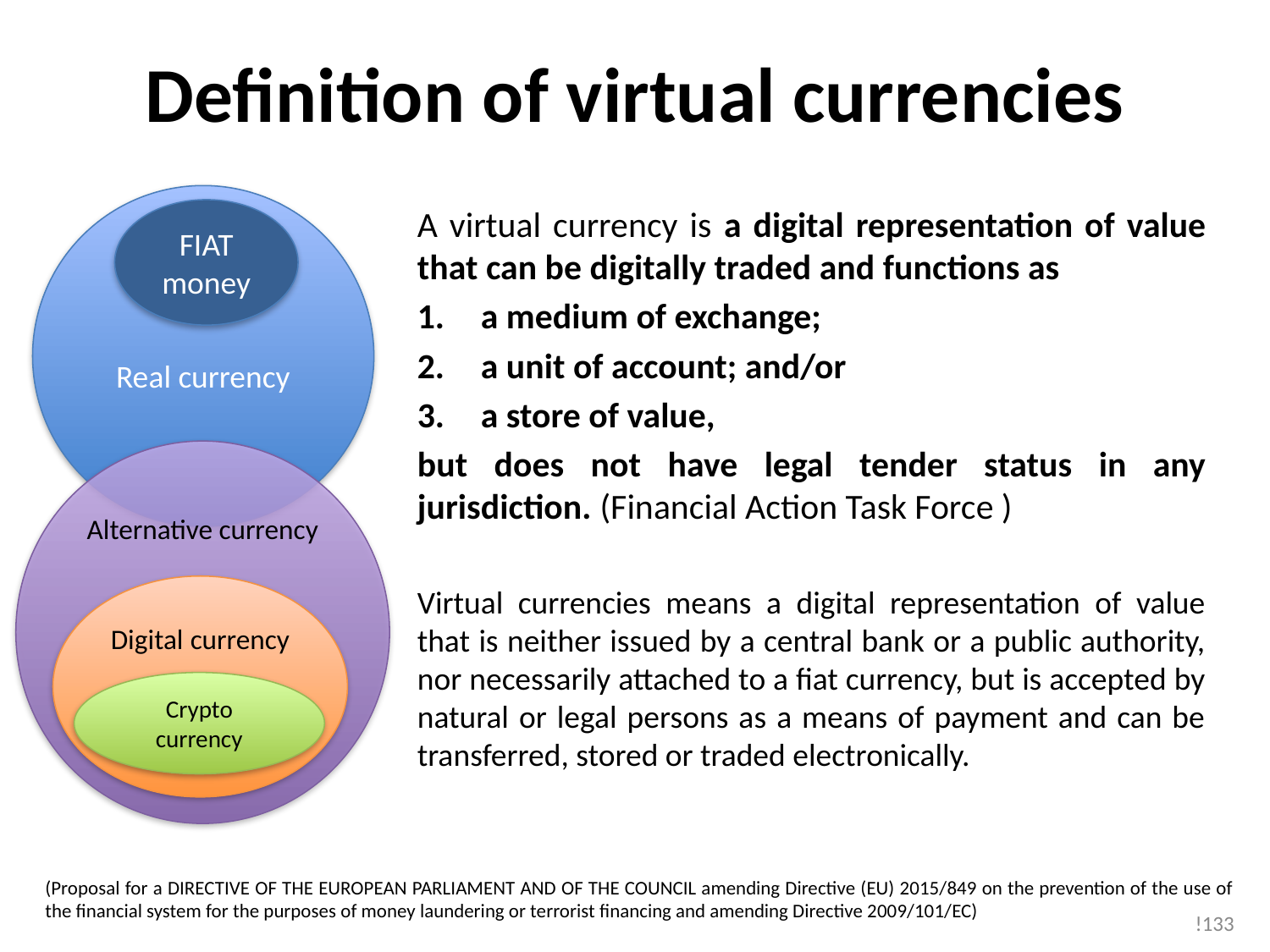

# Definition of virtual currencies

Real currency

A virtual currency is a digital representation of value that can be digitally traded and functions as
a medium of exchange;
a unit of account; and/or
a store of value,
but does not have legal tender status in any jurisdiction. (Financial Action Task Force )

Virtual currencies means a digital representation of value that is neither issued by a central bank or a public authority, nor necessarily attached to a fiat currency, but is accepted by natural or legal persons as a means of payment and can be transferred, stored or traded electronically.
FIAT money

Alternative currency

Digital currency

Crypto currency
(Proposal for a DIRECTIVE OF THE EUROPEAN PARLIAMENT AND OF THE COUNCIL amending Directive (EU) 2015/849 on the prevention of the use of the financial system for the purposes of money laundering or terrorist financing and amending Directive 2009/101/EC)
!133